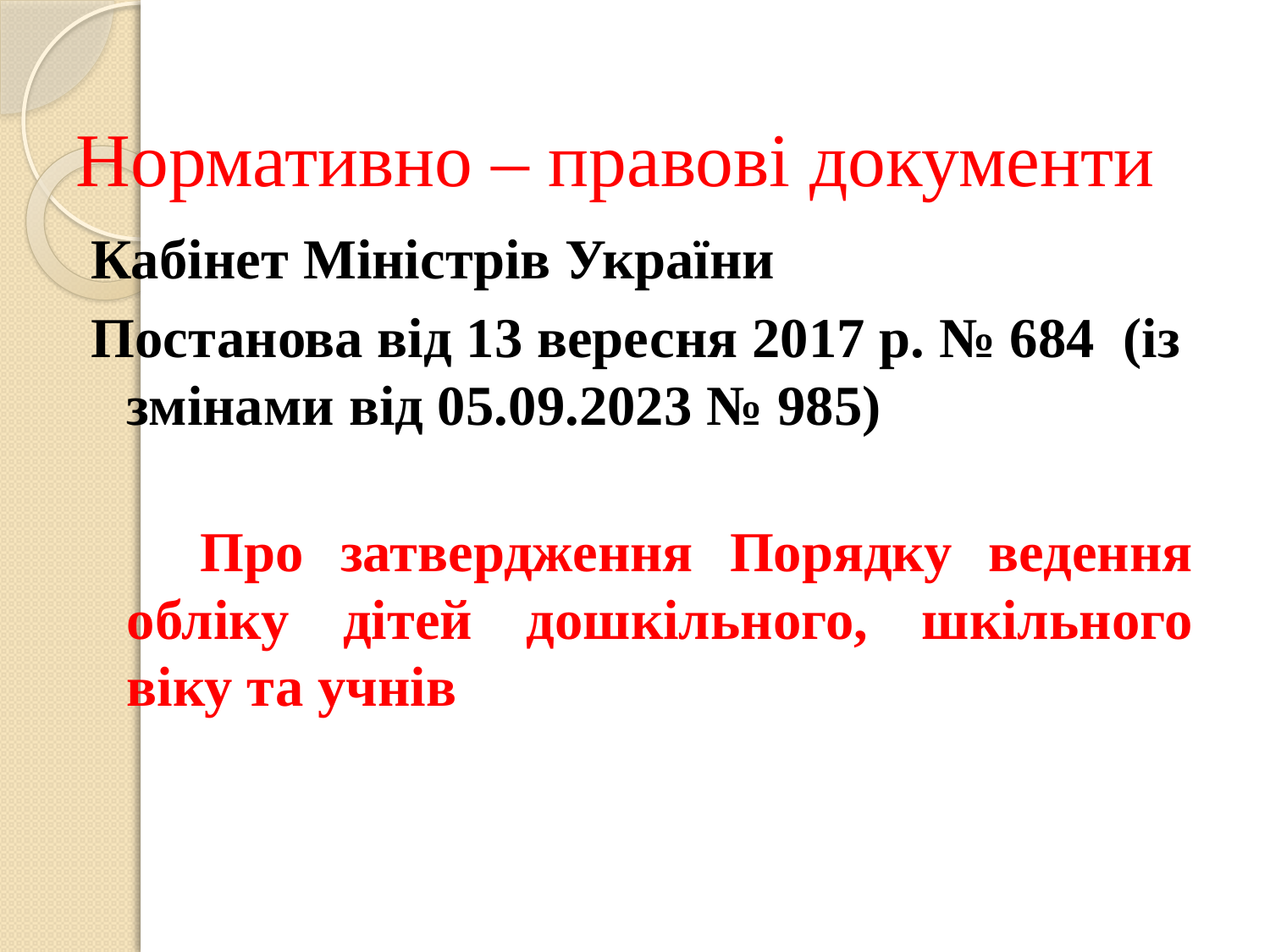

# Нормативно – правові документи
Кабінет Міністрів України
Постанова від 13 вересня 2017 р. № 684  (із змінами від 05.09.2023 № 985)
   Про затвердження Порядку ведення обліку дітей дошкільного, шкільного віку та учнів